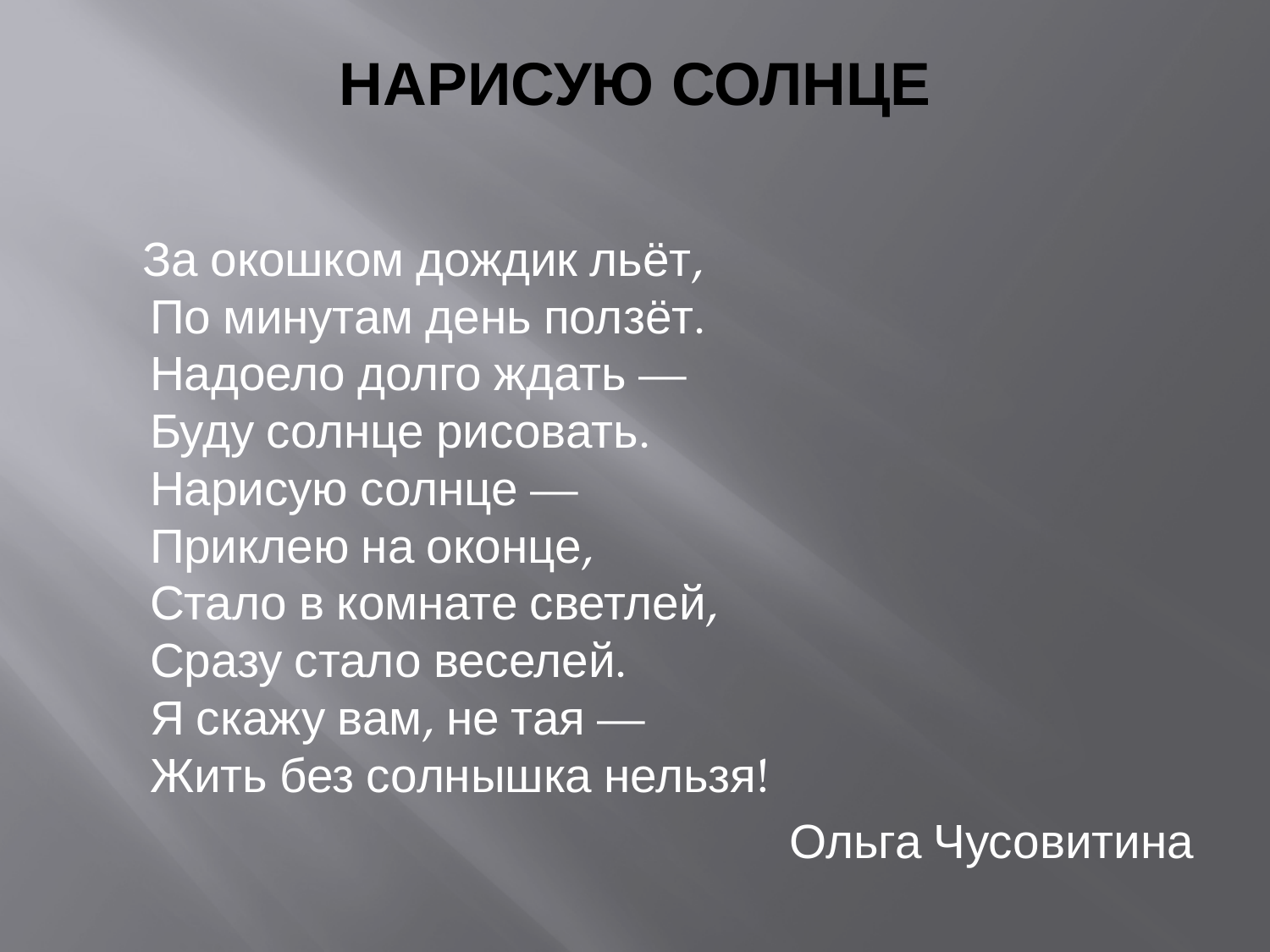

# НАРИСУЮ СОЛНЦЕ
    За окошком дождик льёт,
По минутам день ползёт.
Надоело долго ждать — 
Буду солнце рисовать.
Нарисую солнце — 
Приклею на оконце,
Стало в комнате светлей,
Сразу стало веселей.
Я скажу вам, не тая — 
Жить без солнышка нельзя!
Ольга Чусовитина